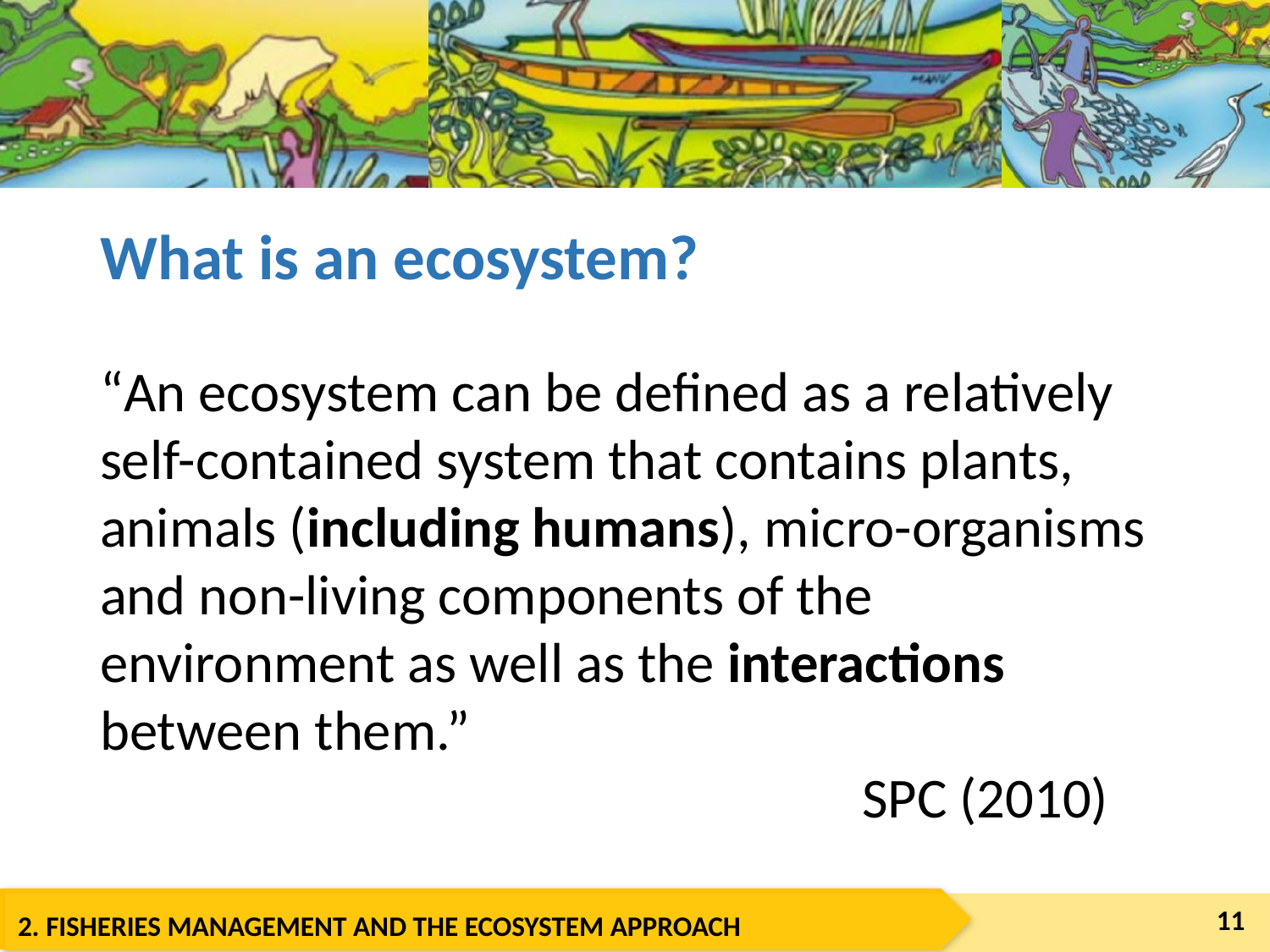

# What is an ecosystem?
“An ecosystem can be defined as a relatively self-contained system that contains plants, animals (including humans), micro-organisms and non-living components of the environment as well as the interactions between them.” 											SPC (2010)
11